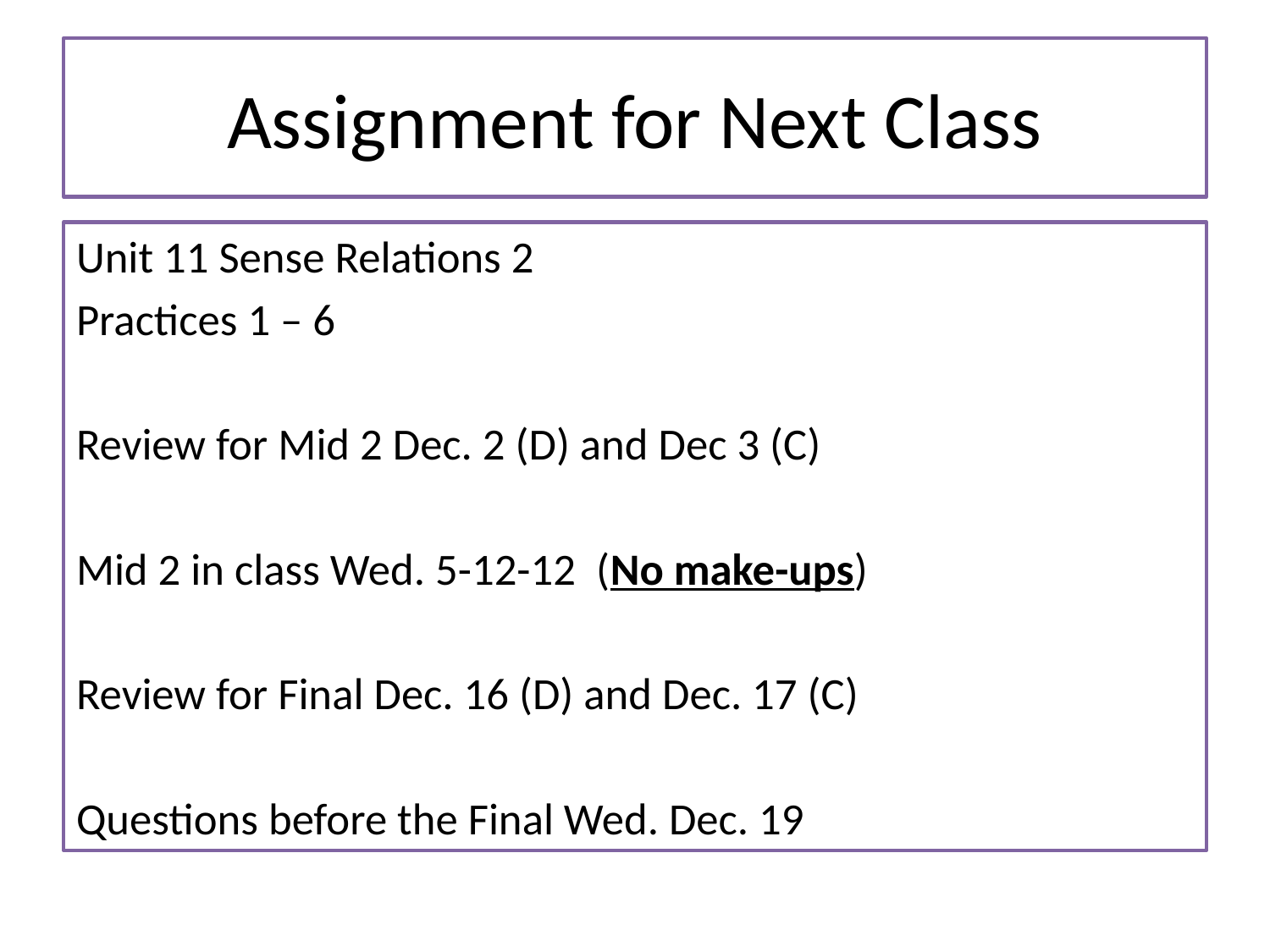

# Assignment for Next Class
Unit 11 Sense Relations 2
Practices 1 – 6

Review for Mid 2 Dec. 2 (D) and Dec 3 (C)

Mid 2 in class Wed. 5-12-12  (No make-ups)

Review for Final Dec. 16 (D) and Dec. 17 (C)

Questions before the Final Wed. Dec. 19